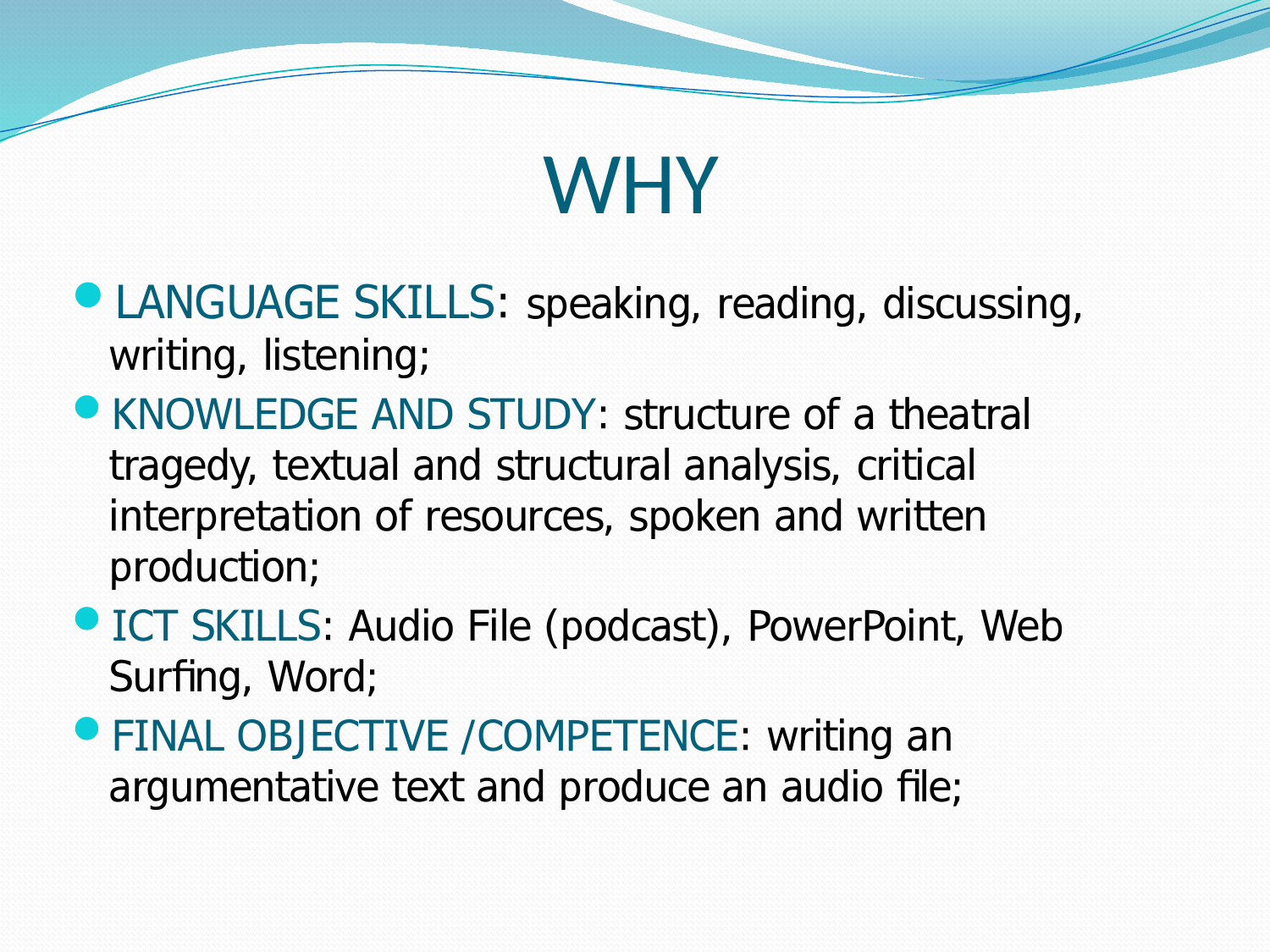

# WHY
LANGUAGE SKILLS: speaking, reading, discussing, writing, listening;
KNOWLEDGE AND STUDY: structure of a theatral tragedy, textual and structural analysis, critical interpretation of resources, spoken and written production;
ICT SKILLS: Audio File (podcast), PowerPoint, Web Surfing, Word;
FINAL OBJECTIVE /COMPETENCE: writing an argumentative text and produce an audio file;